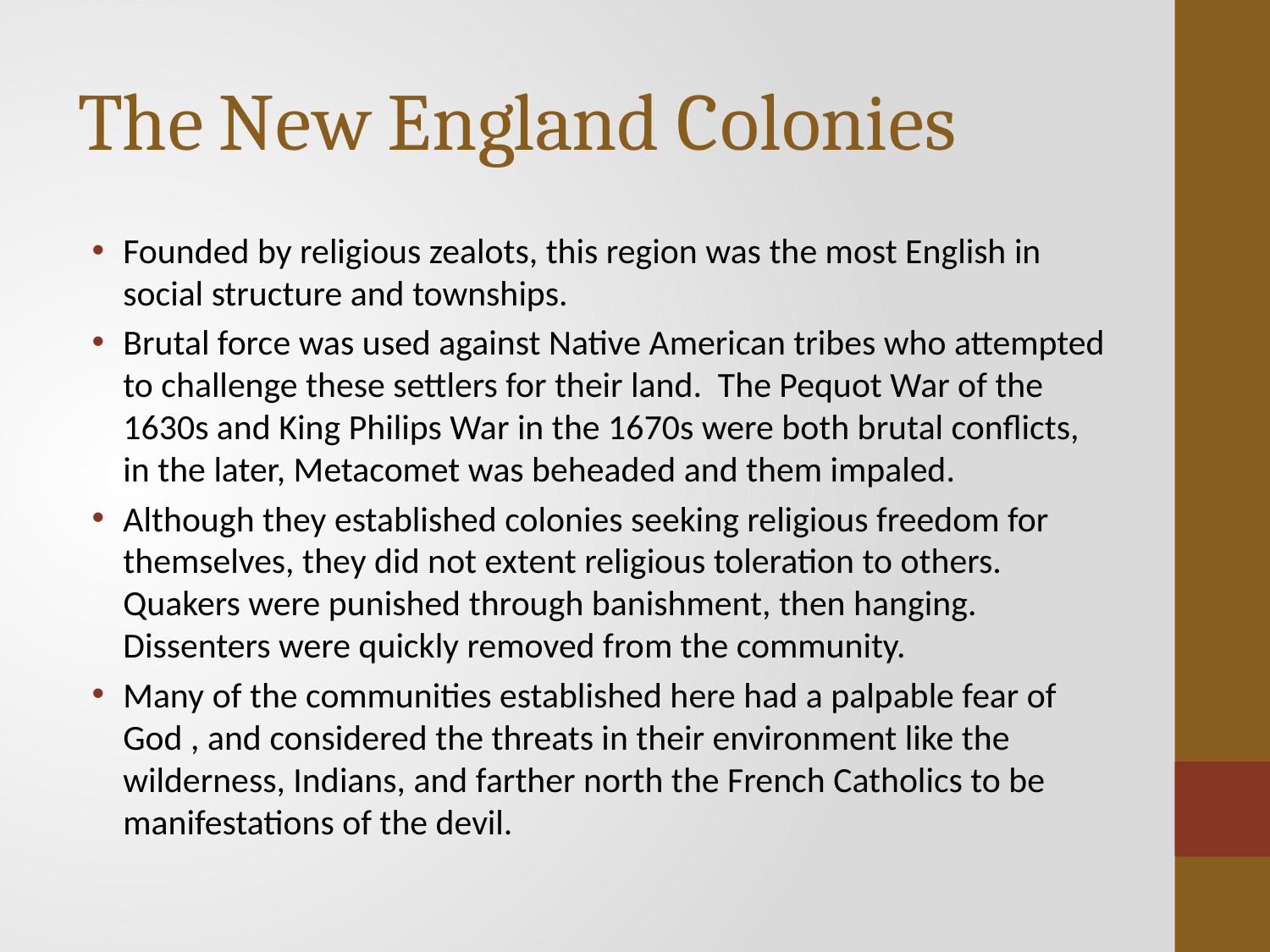

# The New England Colonies
Founded by religious zealots, this region was the most English in social structure and townships.
Brutal force was used against Native American tribes who attempted to challenge these settlers for their land.  The Pequot War of the 1630s and King Philips War in the 1670s were both brutal conflicts, in the later, Metacomet was beheaded and them impaled.
Although they established colonies seeking religious freedom for themselves, they did not extent religious toleration to others.  Quakers were punished through banishment, then hanging.  Dissenters were quickly removed from the community.
Many of the communities established here had a palpable fear of God , and considered the threats in their environment like the wilderness, Indians, and farther north the French Catholics to be manifestations of the devil.